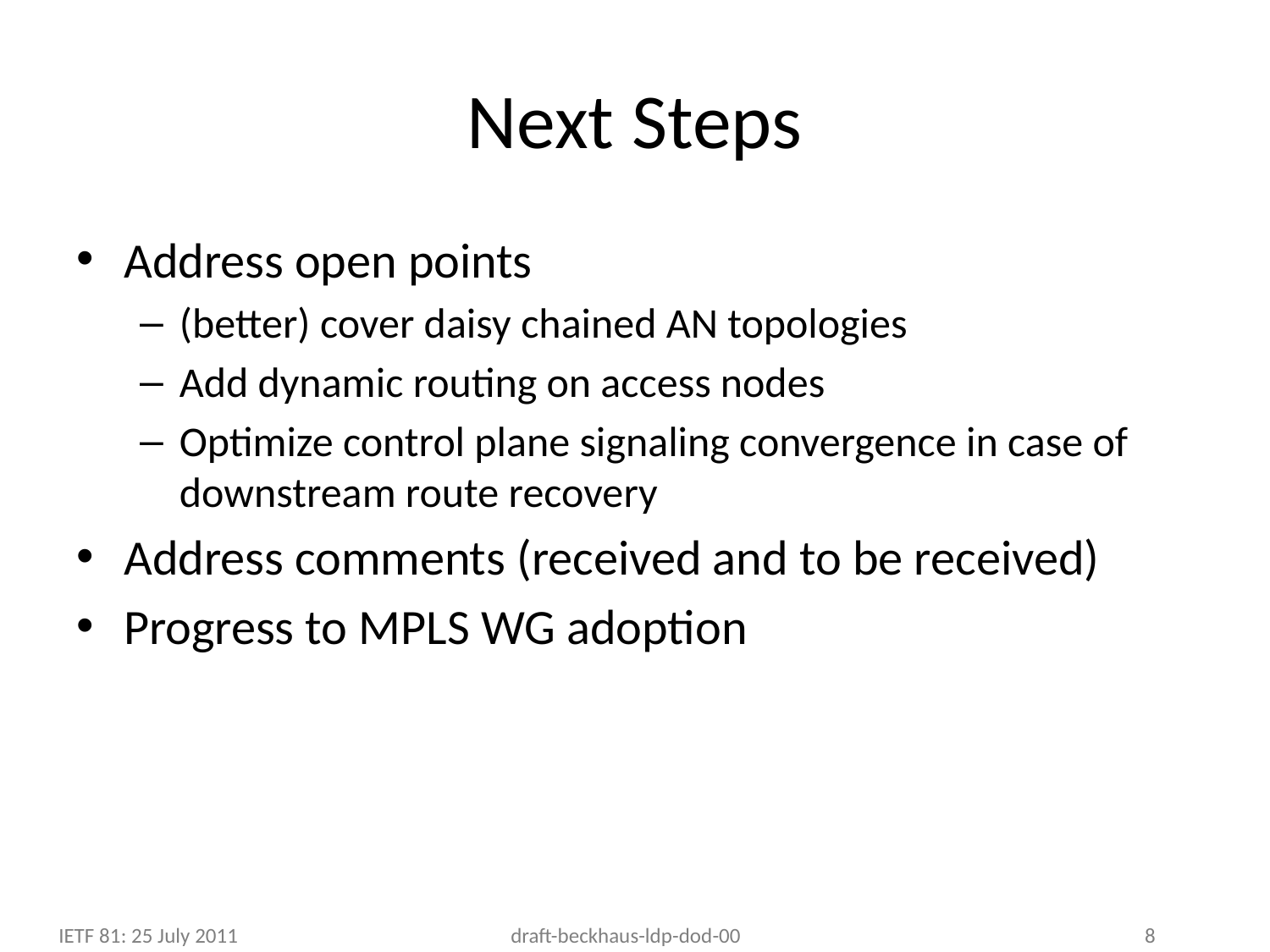

# Next Steps
Address open points
(better) cover daisy chained AN topologies
Add dynamic routing on access nodes
Optimize control plane signaling convergence in case of downstream route recovery
Address comments (received and to be received)
Progress to MPLS WG adoption